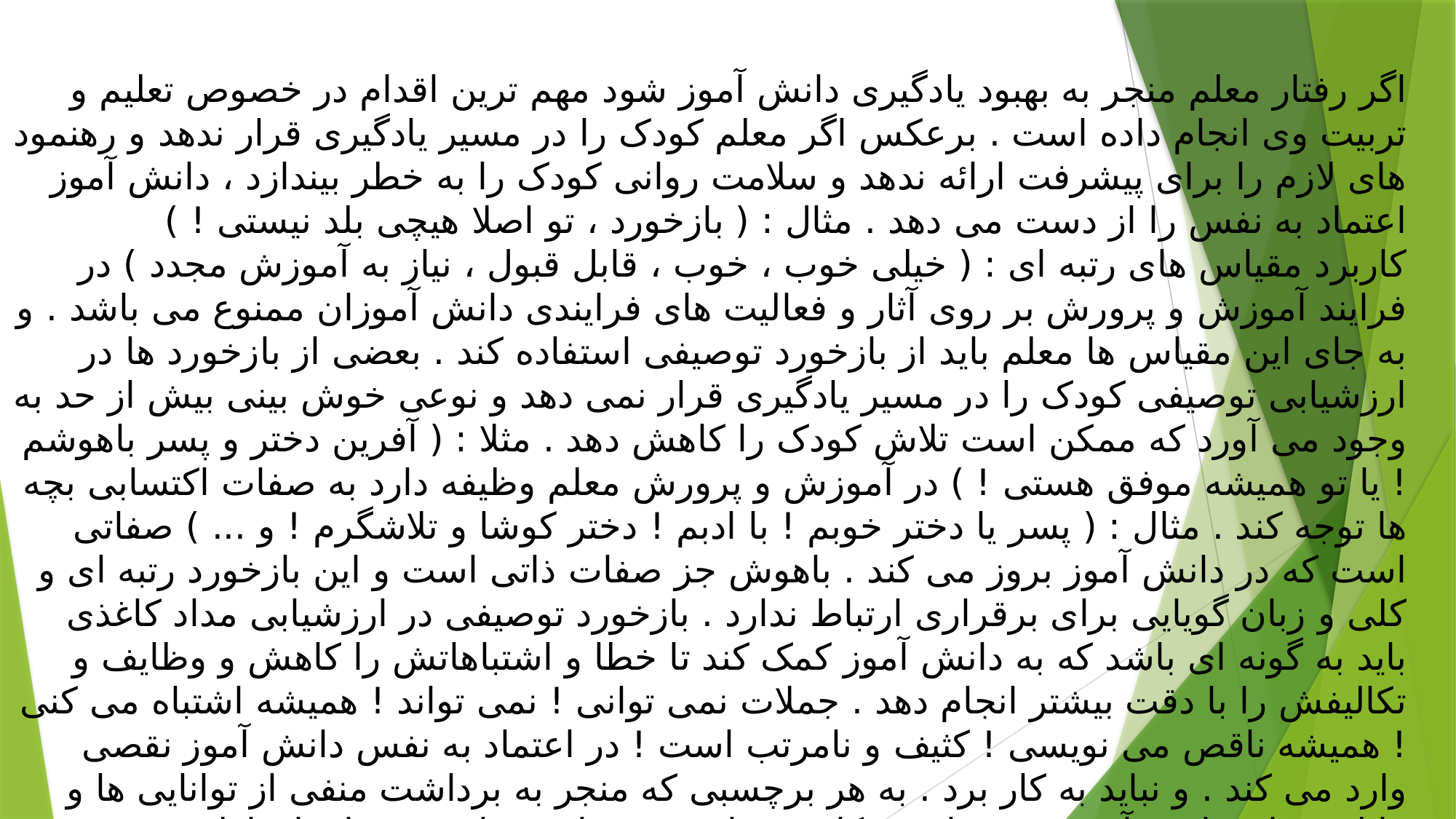

# اگر رفتار معلم منجر به بهبود یادگیری دانش آموز شود مهم ترین اقدام در خصوص تعلیم و تربیت وی انجام داده است . برعکس اگر معلم کودک را در مسیر یادگیری قرار ندهد و رهنمود های لازم را برای پیشرفت ارائه ندهد و سلامت روانی کودک را به خطر بیندازد ، دانش آموز اعتماد به نفس را از دست می دهد . مثال : ( بازخورد ، تو اصلا هیچی بلد نیستی ! ) کاربرد مقیاس های رتبه ای : ( خیلی خوب ، خوب ، قابل قبول ، نیاز به آموزش مجدد ) در فرایند آموزش و پرورش بر روی آثار و فعالیت های فرایندی دانش آموزان ممنوع می باشد . و به جای این مقیاس ها معلم باید از بازخورد توصیفی استفاده کند . بعضی از بازخورد ها در ارزشیابی توصیفی کودک را در مسیر یادگیری قرار نمی دهد و نوعی خوش بینی بیش از حد به وجود می آورد که ممکن است تلاش کودک را کاهش دهد . مثلا : ( آفرین دختر و پسر باهوشم ! یا تو همیشه موفق هستی ! ) در آموزش و پرورش معلم وظیفه دارد به صفات اکتسابی بچه ها توجه کند . مثال : ( پسر یا دختر خوبم ! با ادبم ! دختر کوشا و تلاشگرم ! و ... ) صفاتی است که در دانش آموز بروز می کند . باهوش جز صفات ذاتی است و این بازخورد رتبه ای و کلی و زبان گویایی برای برقراری ارتباط ندارد . بازخورد توصیفی در ارزشیابی مداد کاغذی باید به گونه ای باشد که به دانش آموز کمک کند تا خطا و اشتباهاتش را کاهش و وظایف و تکالیفش را با دقت بیشتر انجام دهد . جملات نمی توانی ! نمی تواند ! همیشه اشتباه می کنی ! همیشه ناقص می نویسی ! کثیف و نامرتب است ! در اعتماد به نفس دانش آموز نقصی وارد می کند . و نباید به کار برد . به هر برچسبی که منجر به برداشت منفی از توانایی ها و قابلیت های دانش آموز شود نباید به کار برد باید توجه داشت بازخورد های افراطی نقش مخربی در شخصیت کودک دارد .